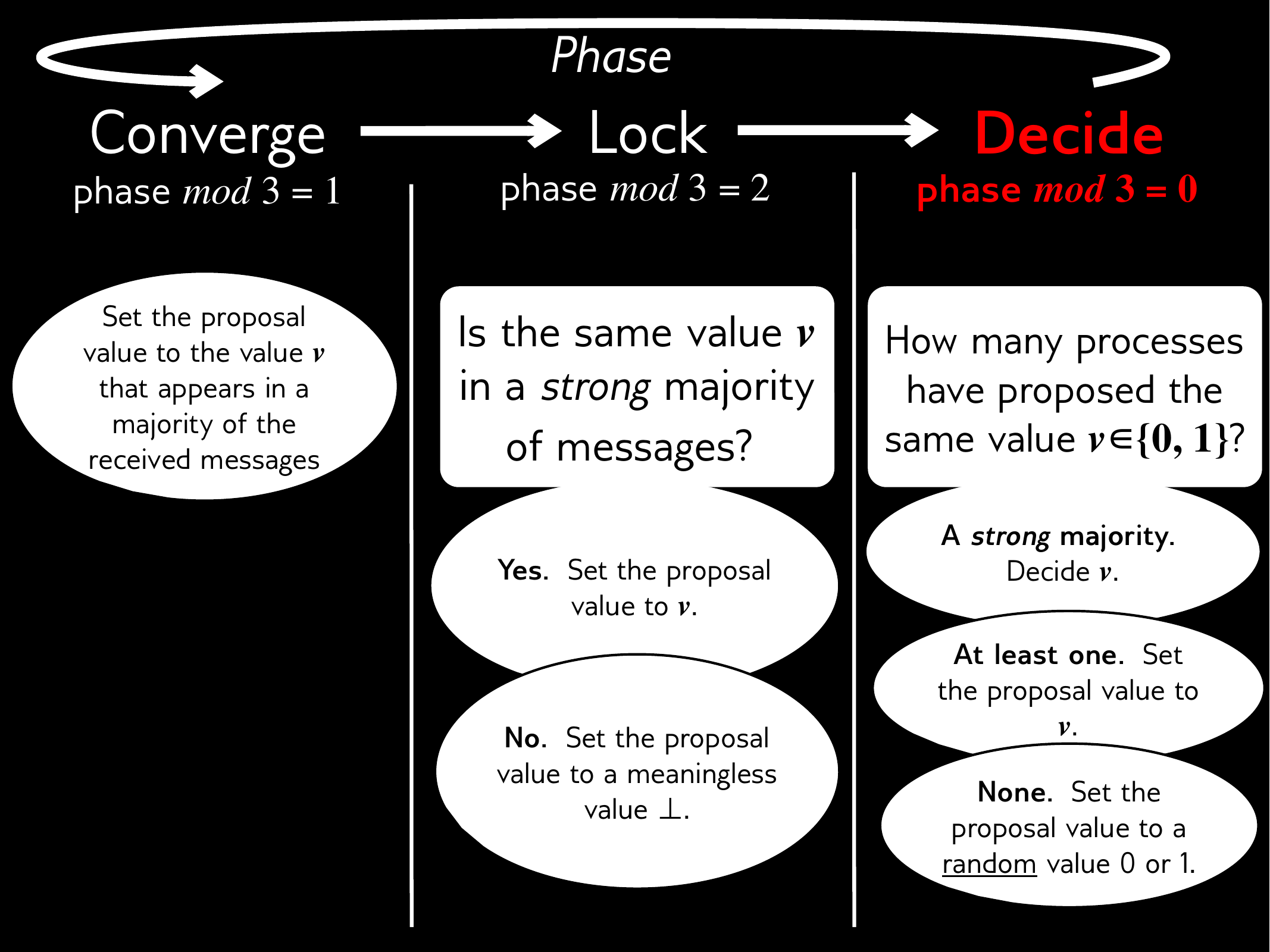

Phase

Converge
Lock
Decide

phase mod 3 = 2
phase mod 3 = 0
phase mod 3 = 1

Set the proposal value to the value v that appears in a majority of the received messages
Is the same value v in a strong majority of messages?
How many processes have proposed the same value v∊{0, 1}?

Is the same value v in a strong majority of messages?

A strong majority.  Decide v.

Yes.  Set the proposal value to v.

At least one.  Set the proposal value to v.

No.  Set the proposal value to a meaningless value ⊥.

None.  Set the proposal value to a random value 0 or 1.